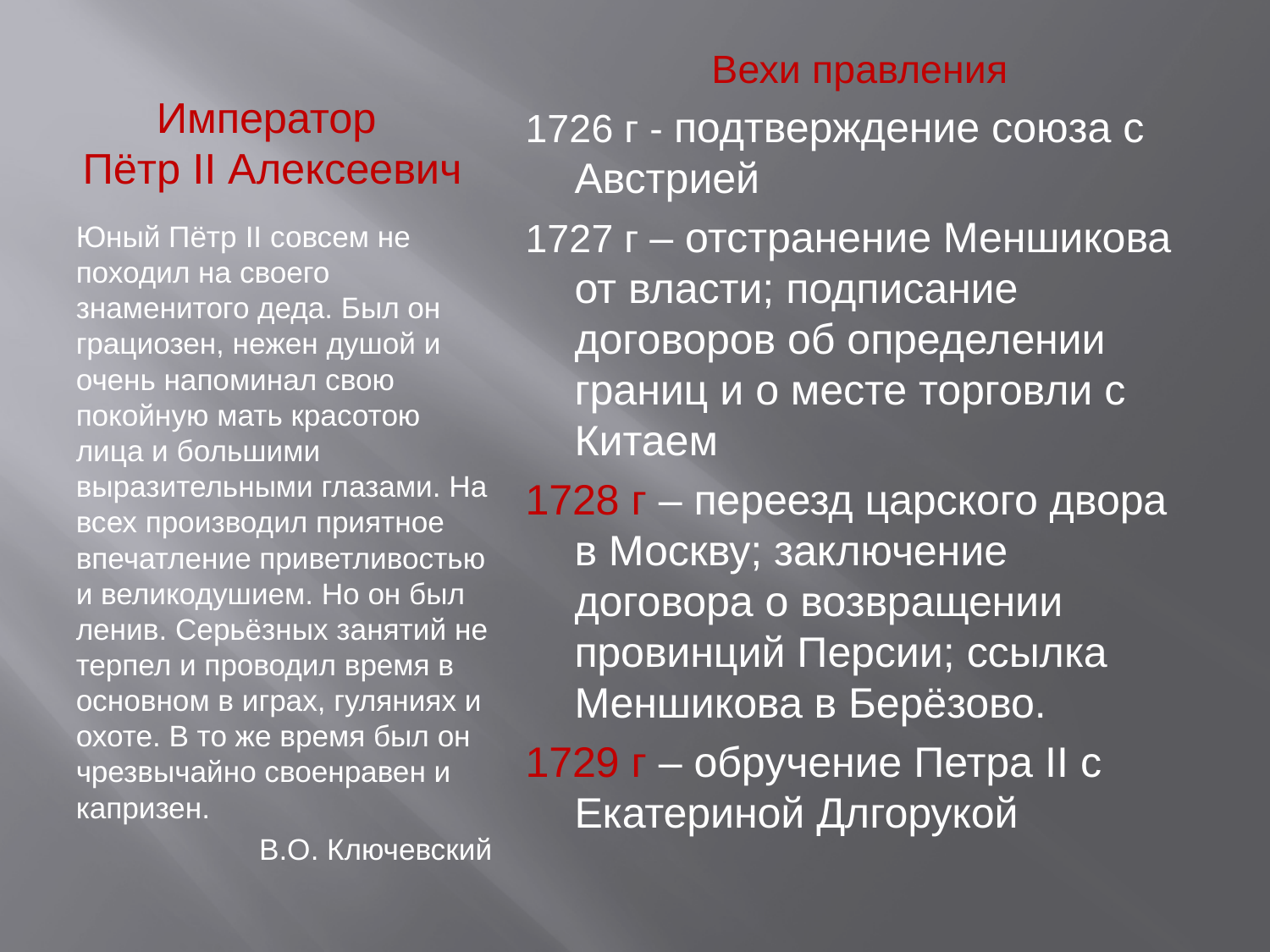

# Император Пётр II Алексеевич
Вехи правления
1726 г - подтверждение союза с Австрией
1727 г – отстранение Меншикова от власти; подписание договоров об определении границ и о месте торговли с Китаем
1728 г – переезд царского двора в Москву; заключение договора о возвращении провинций Персии; ссылка Меншикова в Берёзово.
1729 г – обручение Петра II с Екатериной Длгорукой
Юный Пётр II совсем не походил на своего знаменитого деда. Был он грациозен, нежен душой и очень напоминал свою покойную мать красотою лица и большими выразительными глазами. На всех производил приятное впечатление приветливостью и великодушием. Но он был ленив. Серьёзных занятий не терпел и проводил время в основном в играх, гуляниях и охоте. В то же время был он чрезвычайно своенравен и капризен.
В.О. Ключевский